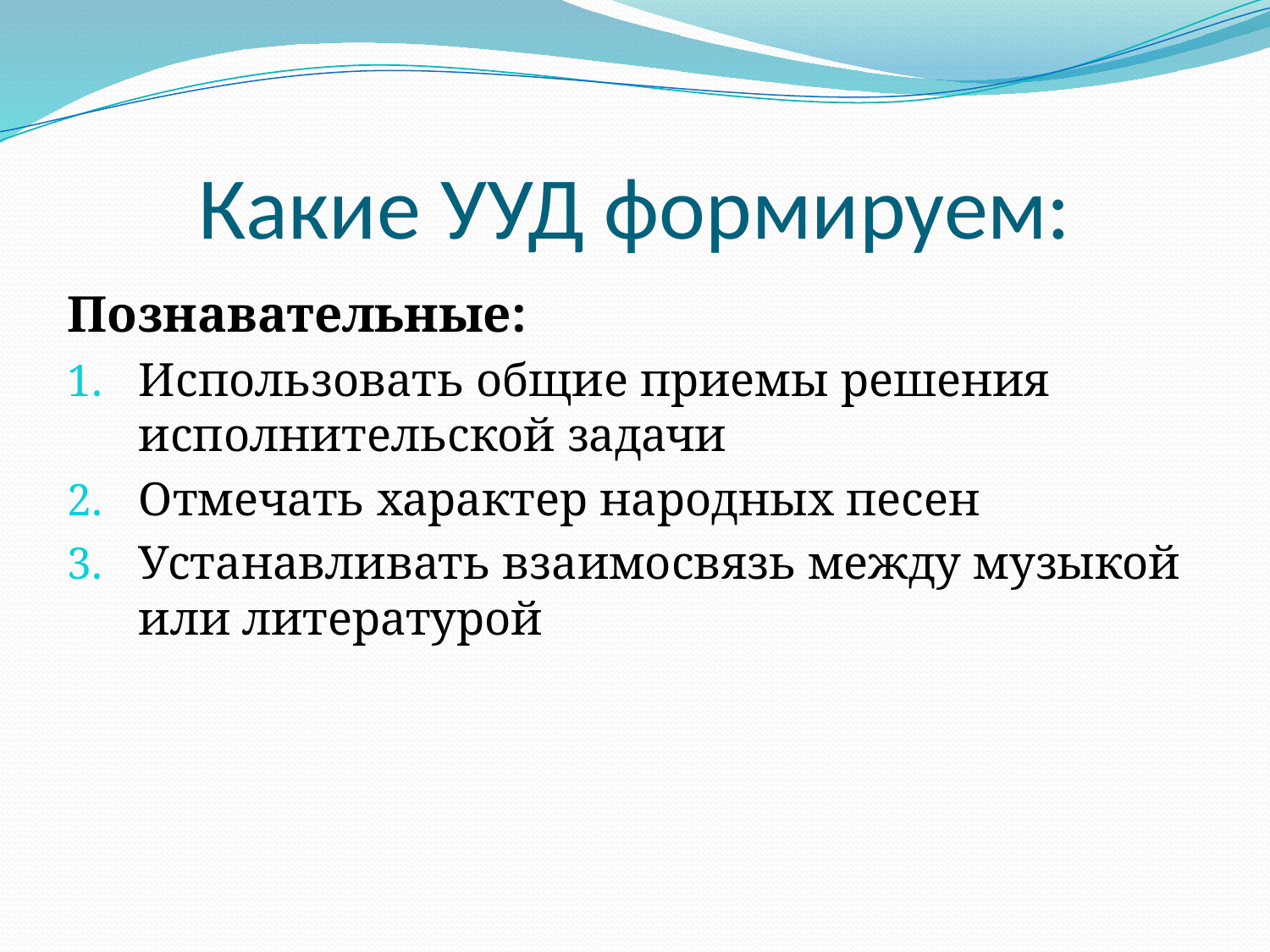

# Какие УУД формируем:
Познавательные:
Использовать общие приемы решения исполнительской задачи
Отмечать характер народных песен
Устанавливать взаимосвязь между музыкой или литературой